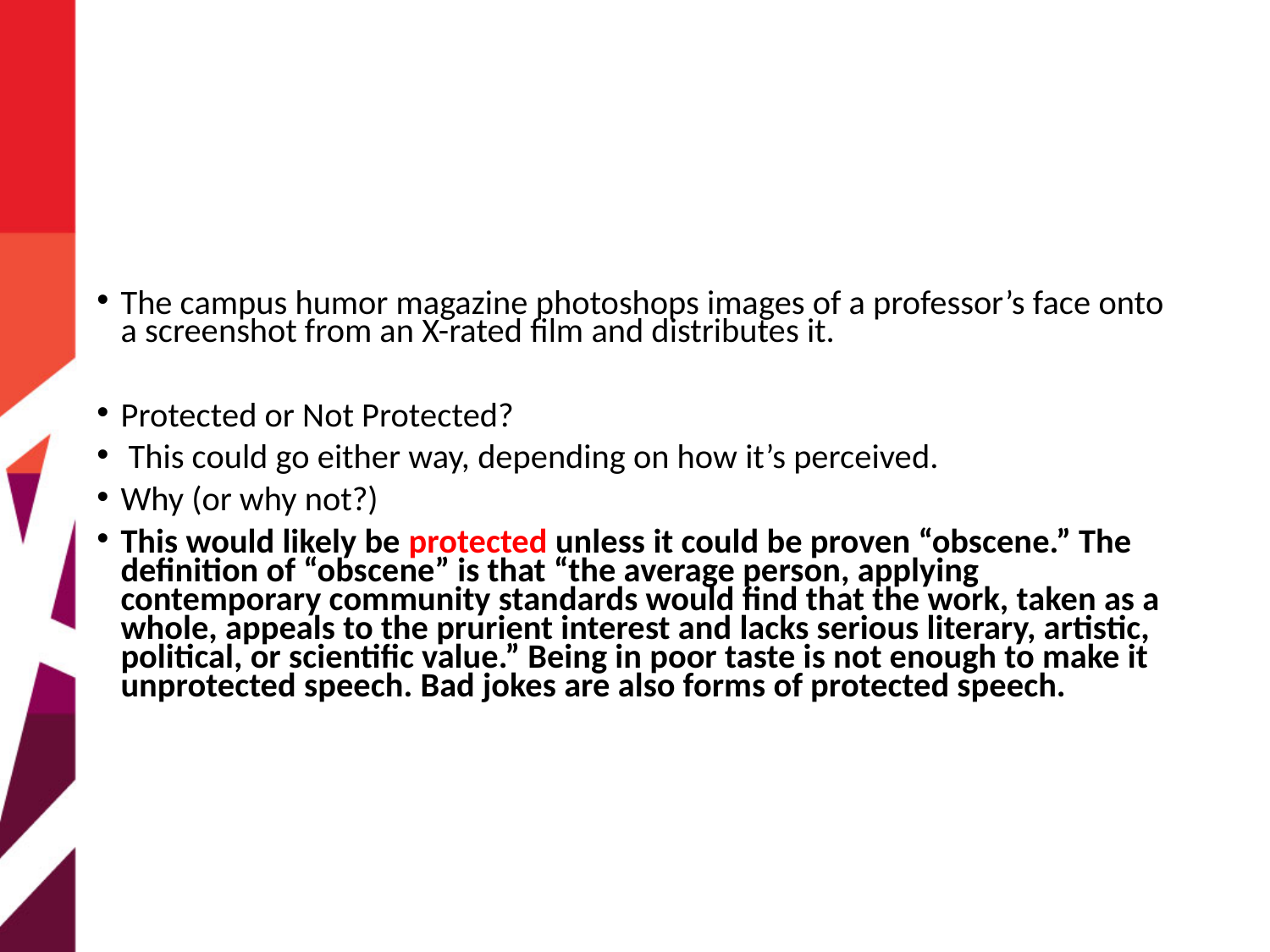

The campus humor magazine photoshops images of a professor’s face onto a screenshot from an X-rated film and distributes it.

Protected or Not Protected?
 This could go either way, depending on how it’s perceived.
Why (or why not?)
This would likely be protected unless it could be proven “obscene.” The definition of “obscene” is that “the average person, applying contemporary community standards would find that the work, taken as a whole, appeals to the prurient interest and lacks serious literary, artistic, political, or scientific value.” Being in poor taste is not enough to make it unprotected speech. Bad jokes are also forms of protected speech.